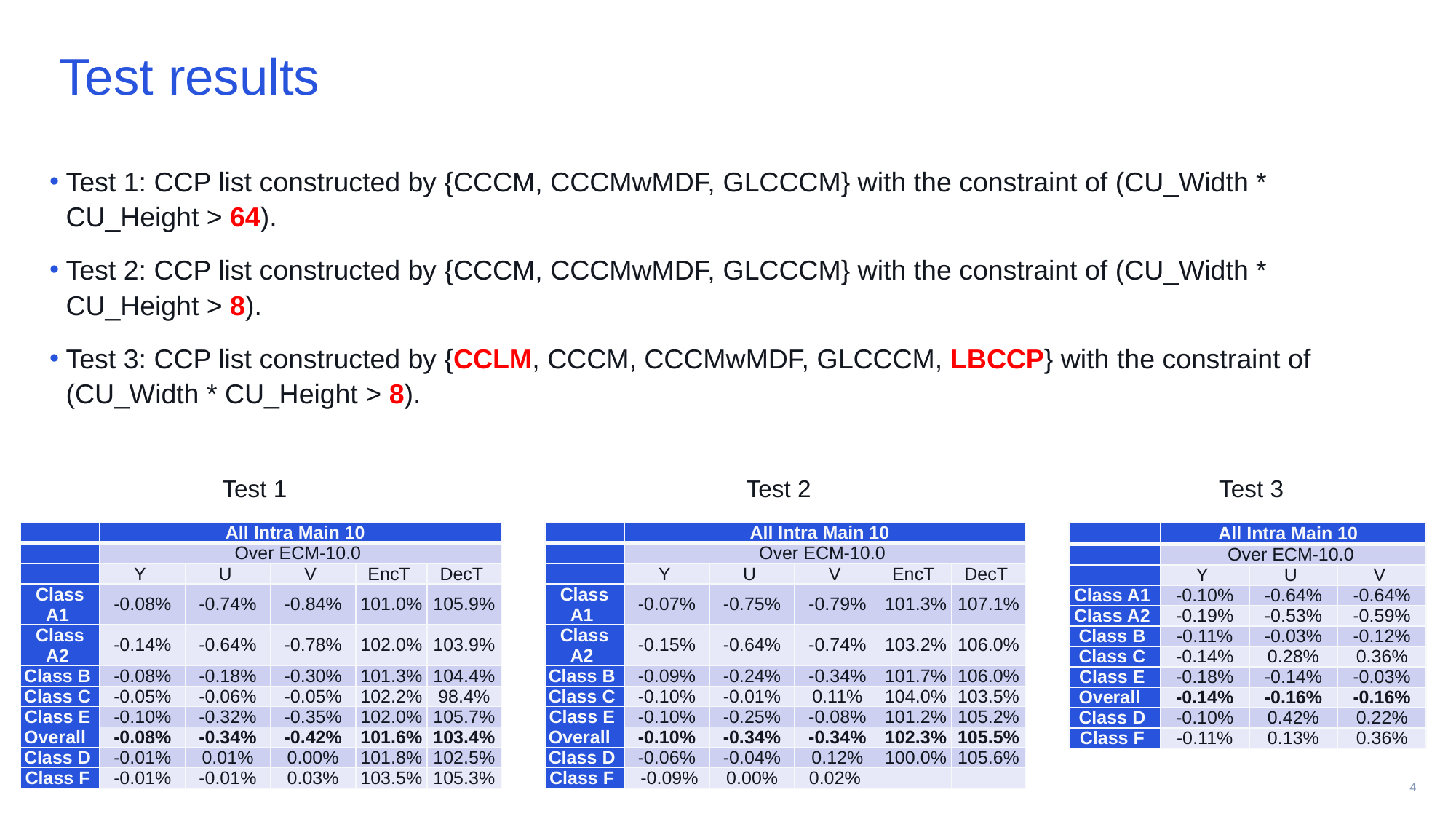

# Test results
Test 1: CCP list constructed by {CCCM, CCCMwMDF, GLCCCM} with the constraint of (CU_Width * CU_Height > 64).
Test 2: CCP list constructed by {CCCM, CCCMwMDF, GLCCCM} with the constraint of (CU_Width * CU_Height > 8).
Test 3: CCP list constructed by {CCLM, CCCM, CCCMwMDF, GLCCCM, LBCCP} with the constraint of (CU_Width * CU_Height > 8).

Test 1
Test 2
Test 3
|  | All Intra Main 10 |  |  |  |  |
| --- | --- | --- | --- | --- | --- |
|  | Over ECM-10.0 |  |  |  |  |
|  | Y | U | V | EncT | DecT |
| Class A1 | -0.08% | -0.74% | -0.84% | 101.0% | 105.9% |
| Class A2 | -0.14% | -0.64% | -0.78% | 102.0% | 103.9% |
| Class B | -0.08% | -0.18% | -0.30% | 101.3% | 104.4% |
| Class C | -0.05% | -0.06% | -0.05% | 102.2% | 98.4% |
| Class E | -0.10% | -0.32% | -0.35% | 102.0% | 105.7% |
| Overall | -0.08% | -0.34% | -0.42% | 101.6% | 103.4% |
| Class D | -0.01% | 0.01% | 0.00% | 101.8% | 102.5% |
| Class F | -0.01% | -0.01% | 0.03% | 103.5% | 105.3% |
|  | All Intra Main 10 |  |  |  |  |
| --- | --- | --- | --- | --- | --- |
|  | Over ECM-10.0 |  |  |  |  |
|  | Y | U | V | EncT | DecT |
| Class A1 | -0.07% | -0.75% | -0.79% | 101.3% | 107.1% |
| Class A2 | -0.15% | -0.64% | -0.74% | 103.2% | 106.0% |
| Class B | -0.09% | -0.24% | -0.34% | 101.7% | 106.0% |
| Class C | -0.10% | -0.01% | 0.11% | 104.0% | 103.5% |
| Class E | -0.10% | -0.25% | -0.08% | 101.2% | 105.2% |
| Overall | -0.10% | -0.34% | -0.34% | 102.3% | 105.5% |
| Class D | -0.06% | -0.04% | 0.12% | 100.0% | 105.6% |
| Class F | -0.09% | 0.00% | 0.02% |  |  |
|  | All Intra Main 10 |  |  |
| --- | --- | --- | --- |
|  | Over ECM-10.0 |  |  |
|  | Y | U | V |
| Class A1 | -0.10% | -0.64% | -0.64% |
| Class A2 | -0.19% | -0.53% | -0.59% |
| Class B | -0.11% | -0.03% | -0.12% |
| Class C | -0.14% | 0.28% | 0.36% |
| Class E | -0.18% | -0.14% | -0.03% |
| Overall | -0.14% | -0.16% | -0.16% |
| Class D | -0.10% | 0.42% | 0.22% |
| Class F | -0.11% | 0.13% | 0.36% |